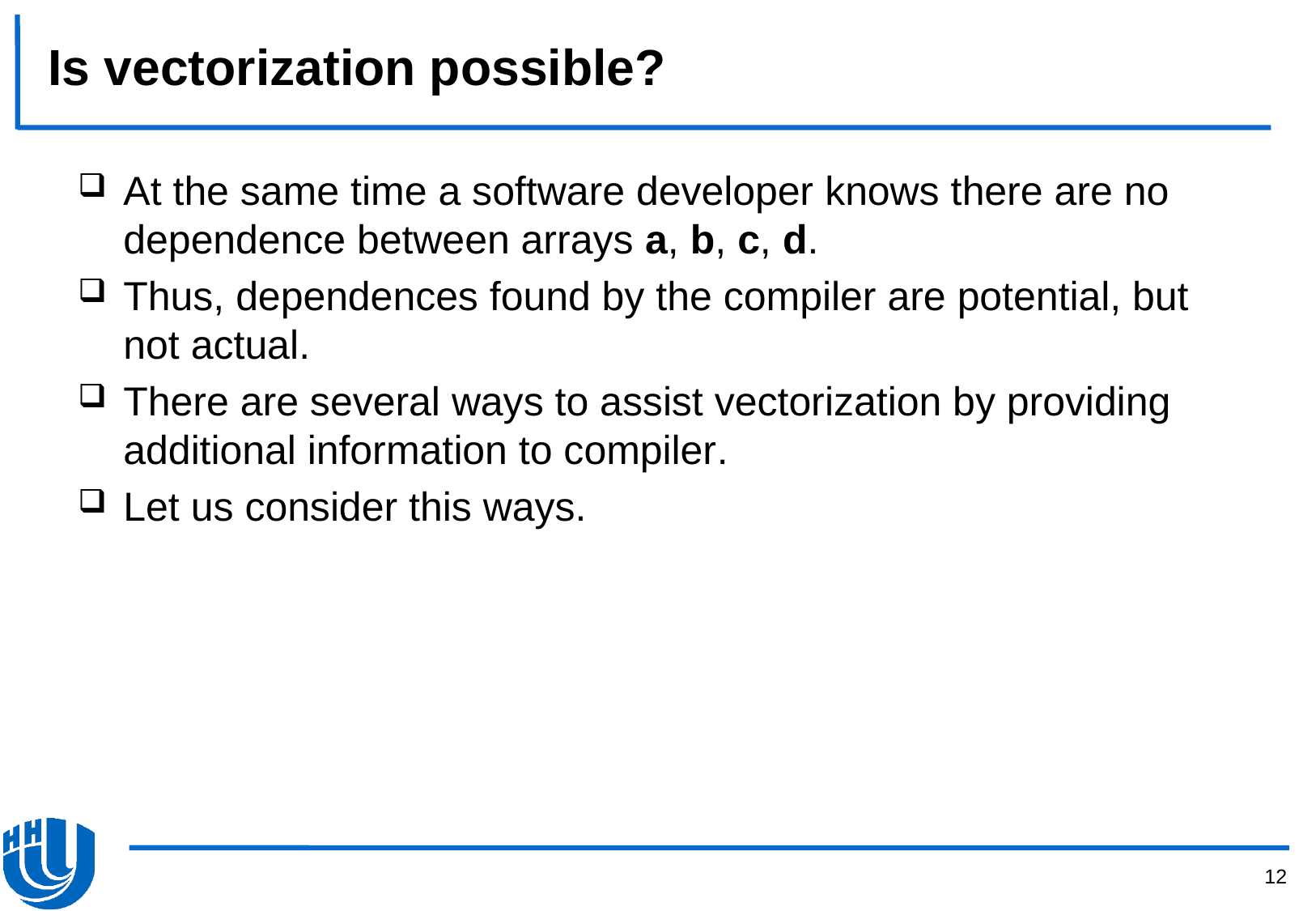

# Is vectorization possible?
At the same time a software developer knows there are no dependence between arrays a, b, c, d.
Thus, dependences found by the compiler are potential, but not actual.
There are several ways to assist vectorization by providing additional information to compiler.
Let us consider this ways.